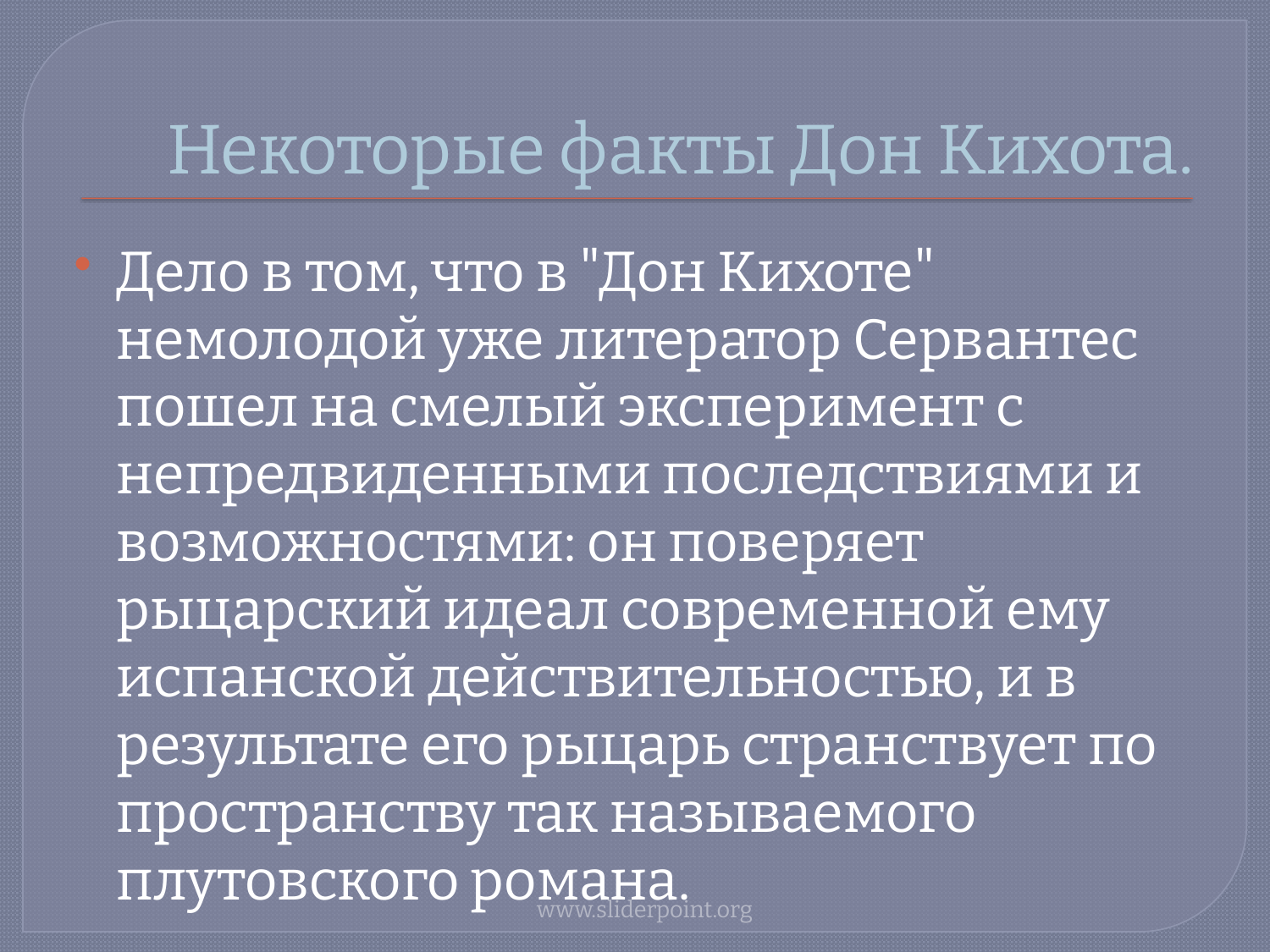

# Некоторые факты Дон Кихота.
Дело в том, что в "Дон Кихоте" немолодой уже литератор Сервантес пошел на смелый эксперимент с непредвиденными последствиями и возможностями: он поверяет рыцарский идеал современной ему испанской действительностью, и в результате его рыцарь странствует по пространству так называемого плутовского романа.
www.sliderpoint.org